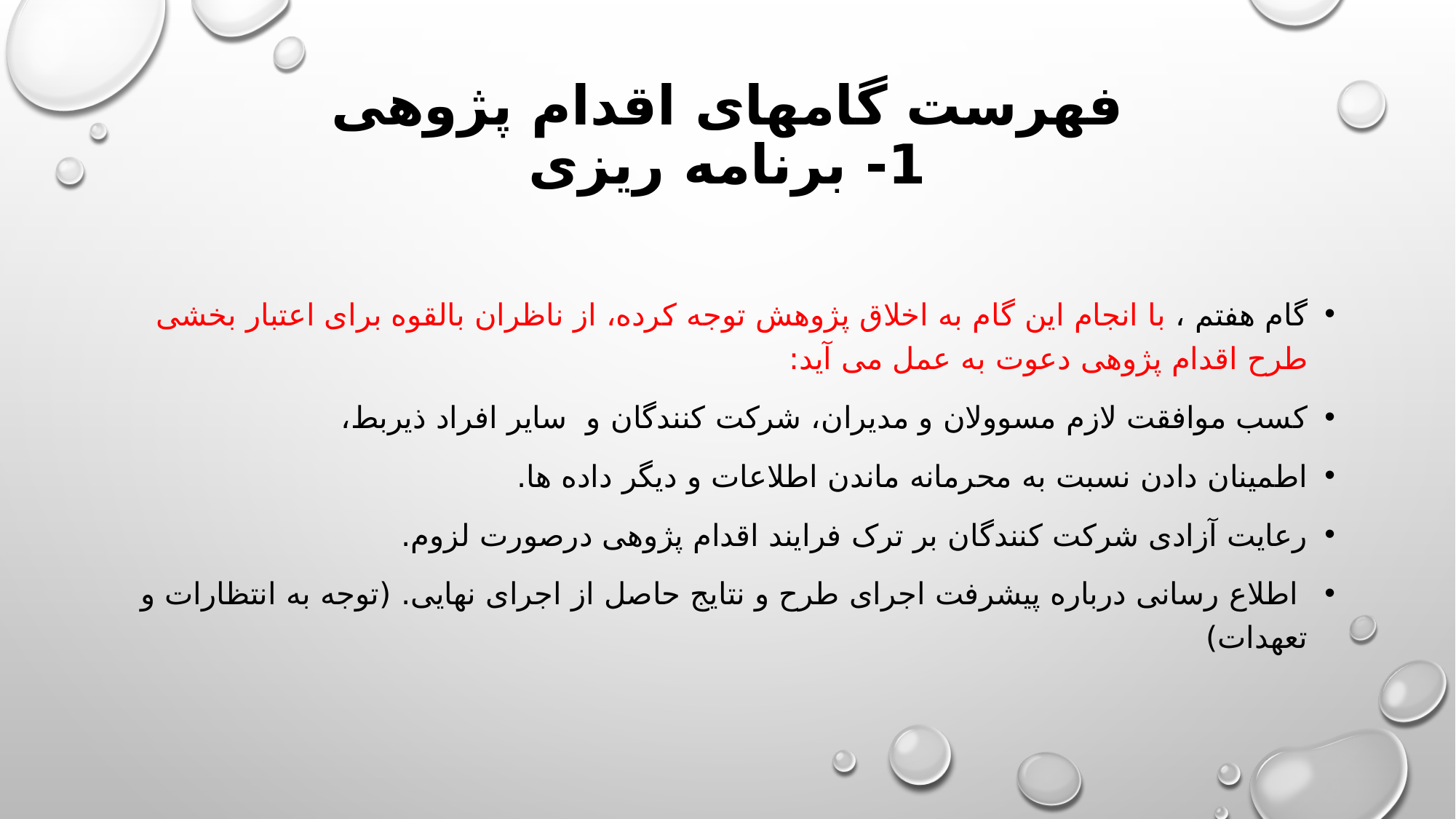

# فهرست گامهای اقدام پژوهی 1- برنامه ریزی
گام هفتم ، با انجام این گام به اخلاق پژوهش توجه کرده، از ناظران بالقوه برای اعتبار بخشی طرح اقدام پژوهی دعوت به عمل می آید:
کسب موافقت لازم مسوولان و مدیران، شرکت کنندگان و  سایر افراد ذیربط،
اطمینان دادن نسبت به محرمانه ماندن اطلاعات و دیگر داده ها.
رعایت آزادی شرکت کنندگان بر ترک فرایند اقدام پژوهی درصورت لزوم.
 اطلاع رسانی درباره پیشرفت اجرای طرح و نتایج حاصل از اجرای نهایی. (توجه به انتظارات و تعهدات)